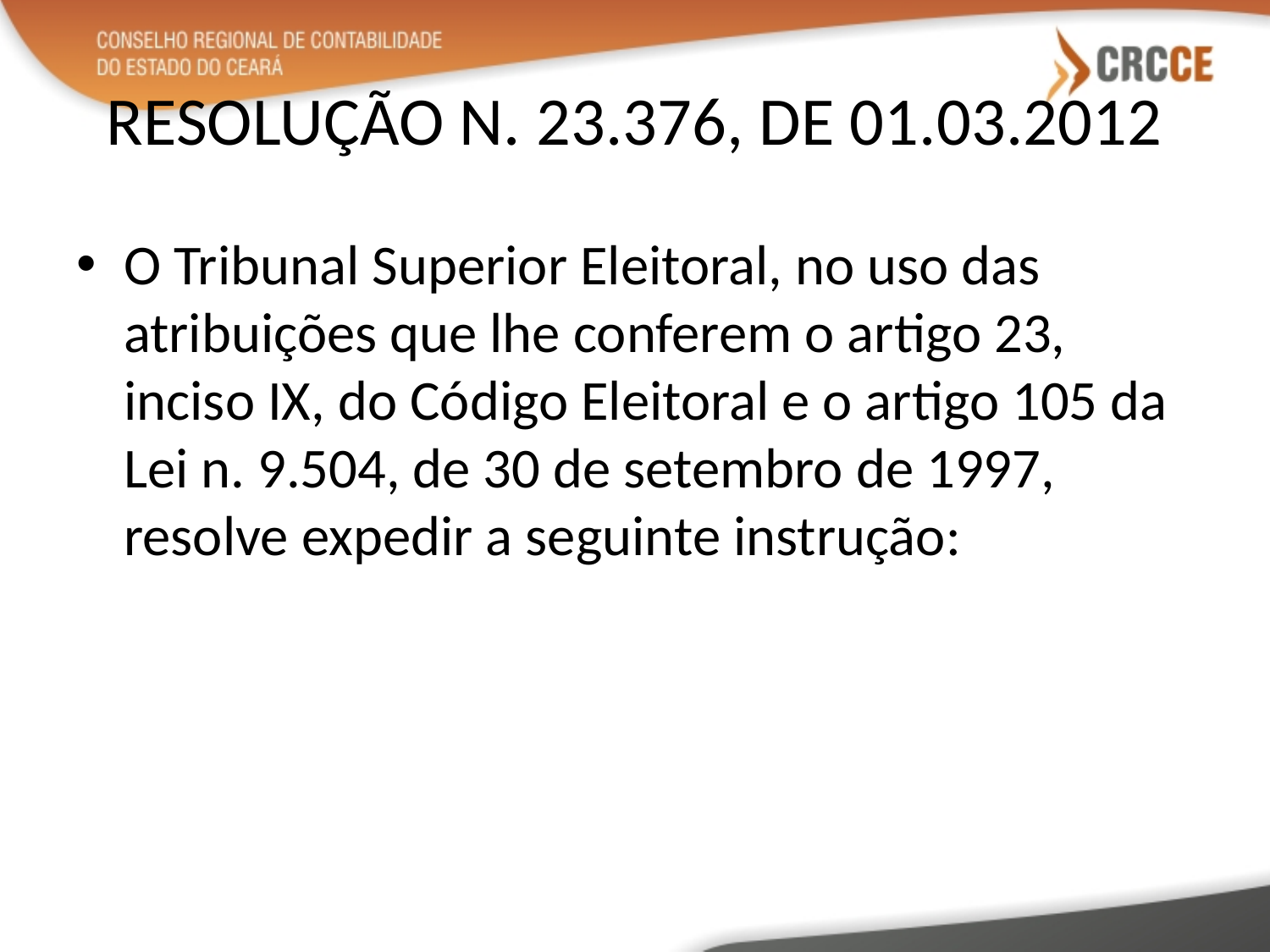

# RESOLUÇÃO N. 23.376, DE 01.03.2012
O Tribunal Superior Eleitoral, no uso das atribuições que lhe conferem o artigo 23, inciso IX, do Código Eleitoral e o artigo 105 da Lei n. 9.504, de 30 de setembro de 1997, resolve expedir a seguinte instrução: